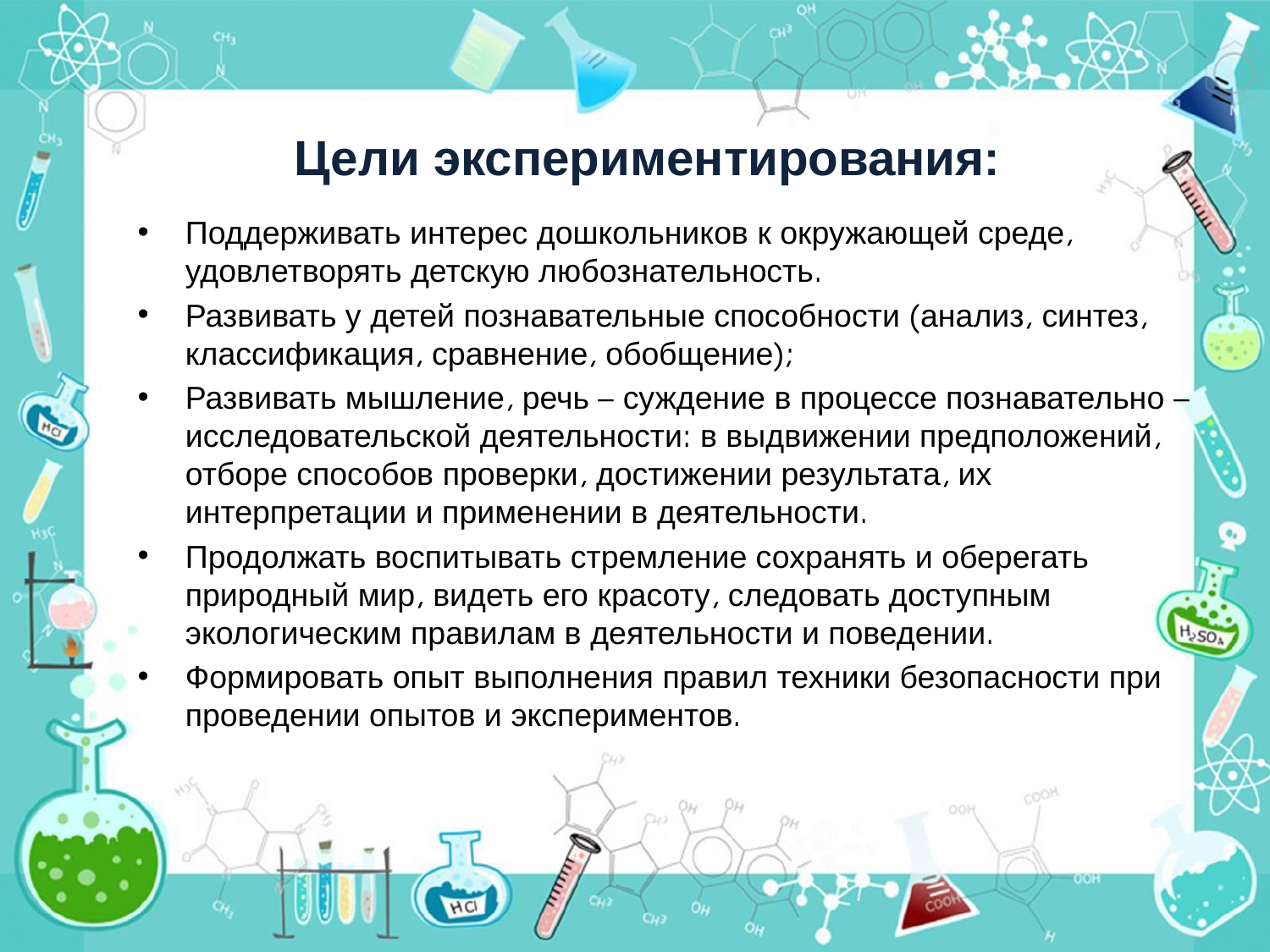

# Цели экспериментирования:
Поддерживать интерес дошкольников к окружающей среде, удовлетворять детскую любознательность.
Развивать у детей познавательные способности (анализ, синтез, классификация, сравнение, обобщение);
Развивать мышление, речь – суждение в процессе познавательно – исследовательской деятельности: в выдвижении предположений, отборе способов проверки, достижении результата, их интерпретации и применении в деятельности.
Продолжать воспитывать стремление сохранять и оберегать природный мир, видеть его красоту, следовать доступным экологическим правилам в деятельности и поведении.
Формировать опыт выполнения правил техники безопасности при проведении опытов и экспериментов.